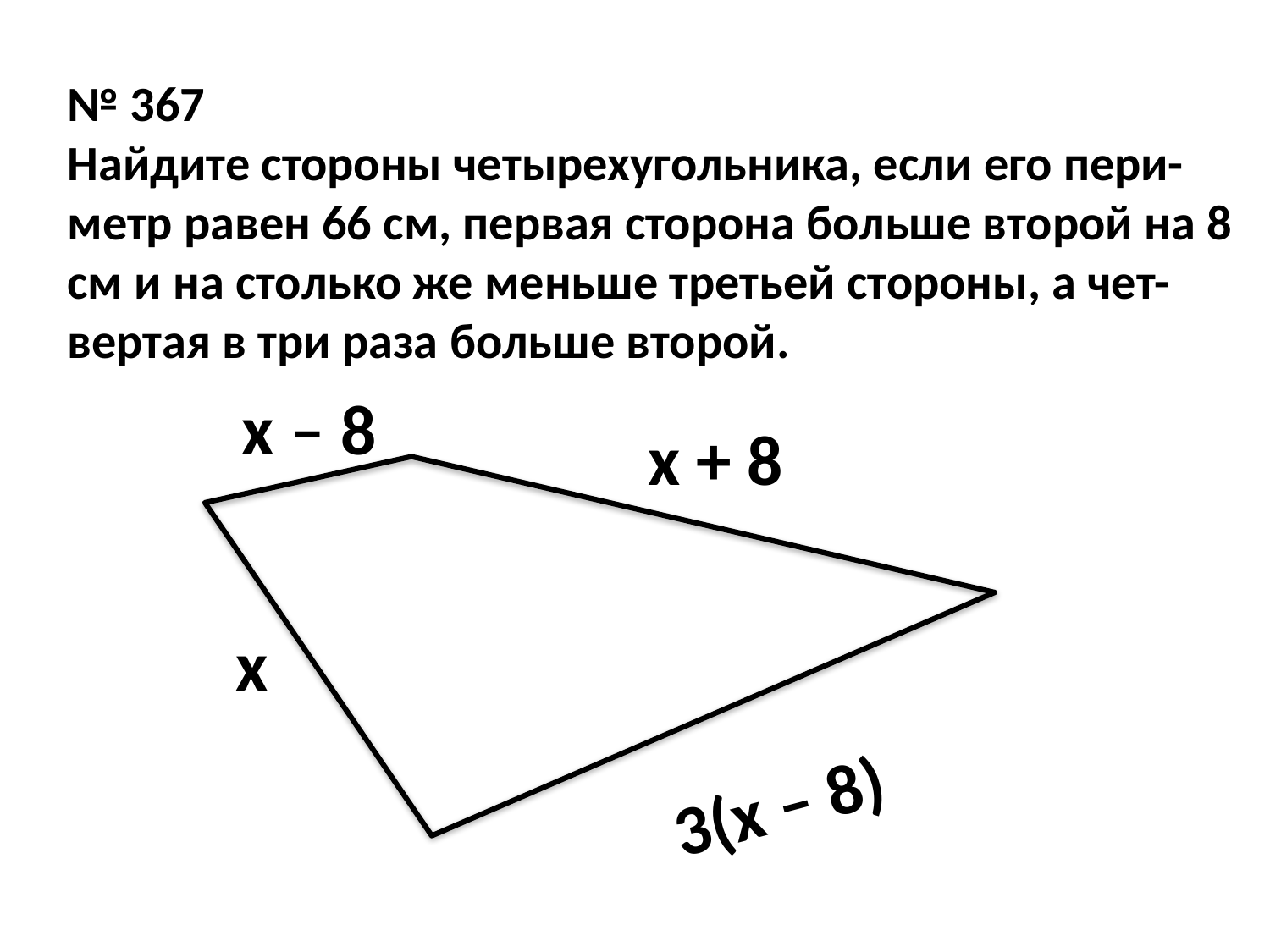

№ 367
Найдите стороны четырехугольника, если его пери-метр равен 66 см, первая сторона больше второй на 8 см и на столько же меньше третьей стороны, а чет-вертая в три раза больше второй.

х – 8
х + 8
х
3(х – 8)